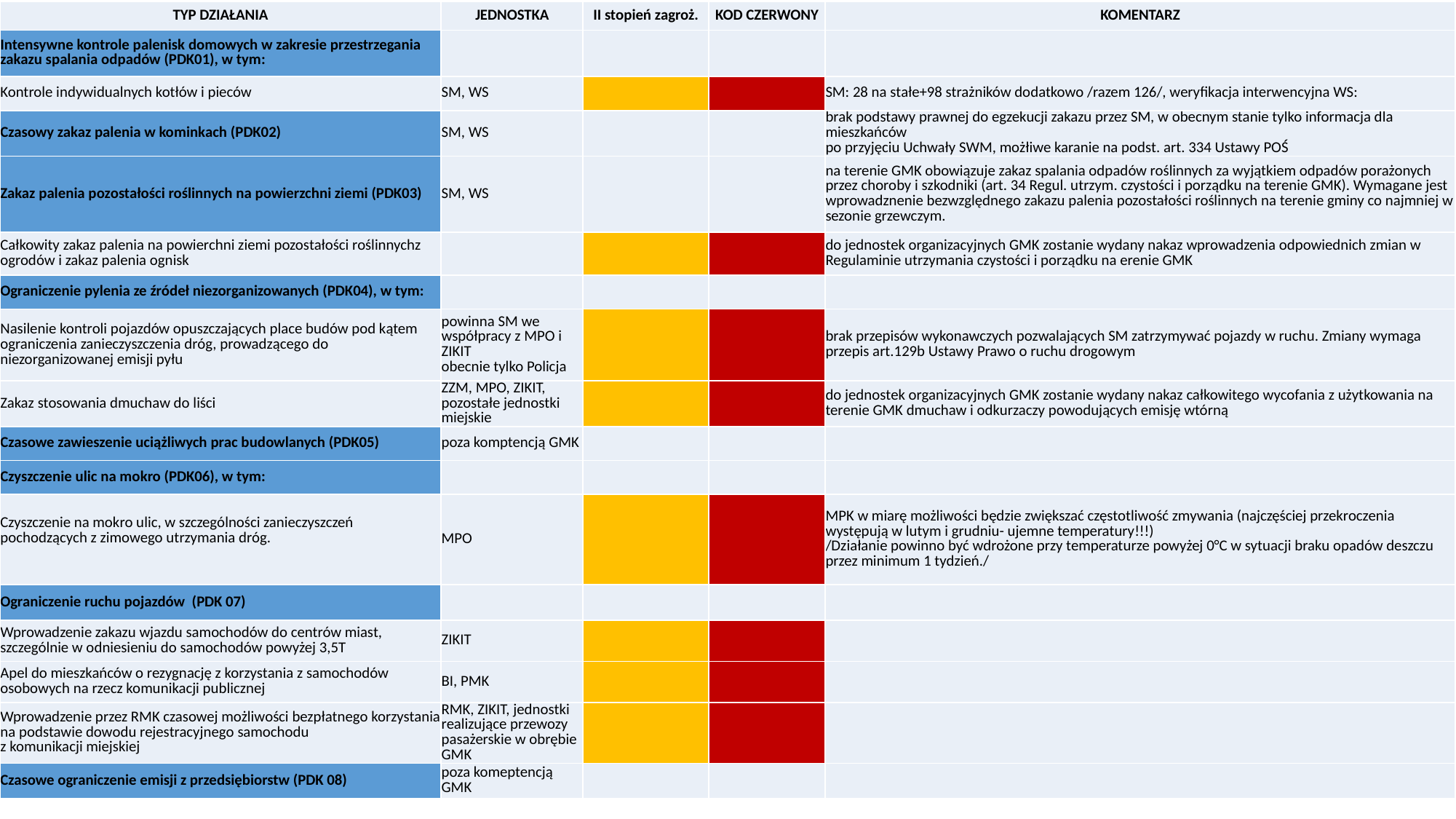

| TYP DZIAŁANIA | JEDNOSTKA | II stopień zagroż. | KOD CZERWONY | KOMENTARZ |
| --- | --- | --- | --- | --- |
| Intensywne kontrole palenisk domowych w zakresie przestrzegania zakazu spalania odpadów (PDK01), w tym: |  |  |  |  |
| Kontrole indywidualnych kotłów i pieców | SM, WS |  |  | SM: 28 na stałe+98 strażników dodatkowo /razem 126/, weryfikacja interwencyjna WS: |
| Czasowy zakaz palenia w kominkach (PDK02) | SM, WS |  |  | brak podstawy prawnej do egzekucji zakazu przez SM, w obecnym stanie tylko informacja dla mieszkańców po przyjęciu Uchwały SWM, możłiwe karanie na podst. art. 334 Ustawy POŚ |
| Zakaz palenia pozostałości roślinnych na powierzchni ziemi (PDK03) | SM, WS |  |  | na terenie GMK obowiązuje zakaz spalania odpadów roślinnych za wyjątkiem odpadów porażonych przez choroby i szkodniki (art. 34 Regul. utrzym. czystości i porządku na terenie GMK). Wymagane jest wprowadznenie bezwzględnego zakazu palenia pozostałości roślinnych na terenie gminy co najmniej w sezonie grzewczym. |
| Całkowity zakaz palenia na powierchni ziemi pozostałości roślinnychz ogrodów i zakaz palenia ognisk |  |  |  | do jednostek organizacyjnych GMK zostanie wydany nakaz wprowadzenia odpowiednich zmian w Regulaminie utrzymania czystości i porządku na erenie GMK |
| Ograniczenie pylenia ze źródeł niezorganizowanych (PDK04), w tym: |  |  |  |  |
| Nasilenie kontroli pojazdów opuszczających place budów pod kątem ograniczenia zanieczyszczenia dróg, prowadzącego do niezorganizowanej emisji pyłu | powinna SM we współpracy z MPO i ZIKIT obecnie tylko Policja |  |  | brak przepisów wykonawczych pozwalających SM zatrzymywać pojazdy w ruchu. Zmiany wymaga przepis art.129b Ustawy Prawo o ruchu drogowym |
| Zakaz stosowania dmuchaw do liści | ZZM, MPO, ZIKIT, pozostałe jednostki miejskie |  |  | do jednostek organizacyjnych GMK zostanie wydany nakaz całkowitego wycofania z użytkowania na terenie GMK dmuchaw i odkurzaczy powodujących emisję wtórną |
| Czasowe zawieszenie uciążliwych prac budowlanych (PDK05) | poza komptencją GMK |  |  |  |
| Czyszczenie ulic na mokro (PDK06), w tym: |  |  |  |  |
| Czyszczenie na mokro ulic, w szczególności zanieczyszczeń pochodzących z zimowego utrzymania dróg. | MPO |  |  | MPK w miarę możliwości będzie zwiększać częstotliwość zmywania (najczęściej przekroczenia występują w lutym i grudniu- ujemne temperatury!!!) /Działanie powinno być wdrożone przy temperaturze powyżej 0°C w sytuacji braku opadów deszczu przez minimum 1 tydzień./ |
| Ograniczenie ruchu pojazdów (PDK 07) |  |  |  |  |
| Wprowadzenie zakazu wjazdu samochodów do centrów miast, szczególnie w odniesieniu do samochodów powyżej 3,5T | ZIKIT |  |  |  |
| Apel do mieszkańców o rezygnację z korzystania z samochodów osobowych na rzecz komunikacji publicznej | BI, PMK |  |  |  |
| Wprowadzenie przez RMK czasowej możliwości bezpłatnego korzystania na podstawie dowodu rejestracyjnego samochodu z komunikacji miejskiej | RMK, ZIKIT, jednostki realizujące przewozy pasażerskie w obrębie GMK |  |  |  |
| Czasowe ograniczenie emisji z przedsiębiorstw (PDK 08) | poza komeptencją GMK |  |  |  |